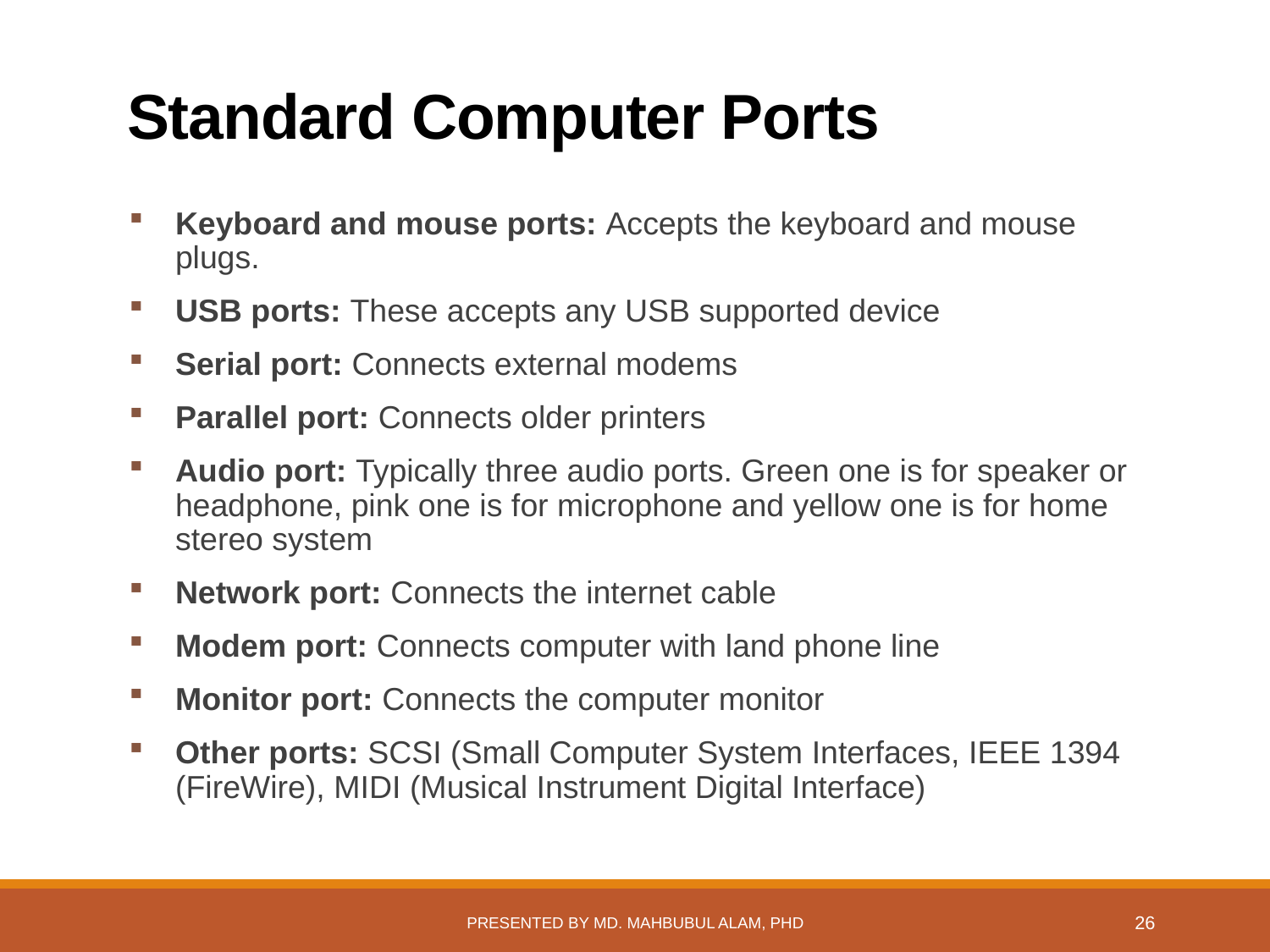

# Standard Computer Ports
Keyboard and mouse ports: Accepts the keyboard and mouse plugs.
USB ports: These accepts any USB supported device
Serial port: Connects external modems
Parallel port: Connects older printers
Audio port: Typically three audio ports. Green one is for speaker or headphone, pink one is for microphone and yellow one is for home stereo system
Network port: Connects the internet cable
Modem port: Connects computer with land phone line
Monitor port: Connects the computer monitor
Other ports: SCSI (Small Computer System Interfaces, IEEE 1394 (FireWire), MIDI (Musical Instrument Digital Interface)
Presented by Md. Mahbubul Alam, PhD
26